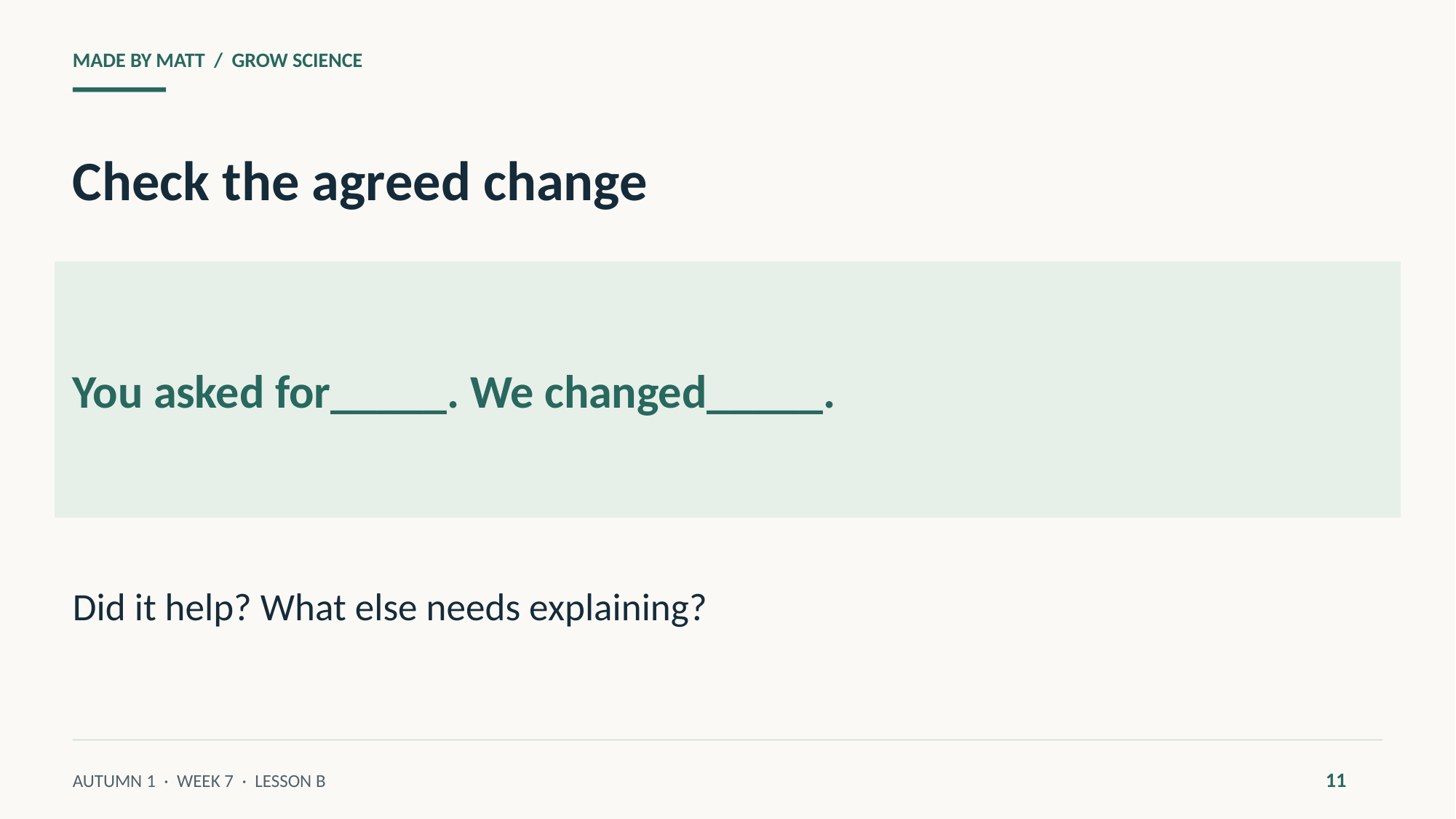

MADE BY MATT  /  GROW SCIENCE

Check the agreed change
You asked for_____. We changed_____.
Did it help? What else needs explaining?

11
AUTUMN 1  ·  WEEK 7  ·  LESSON B